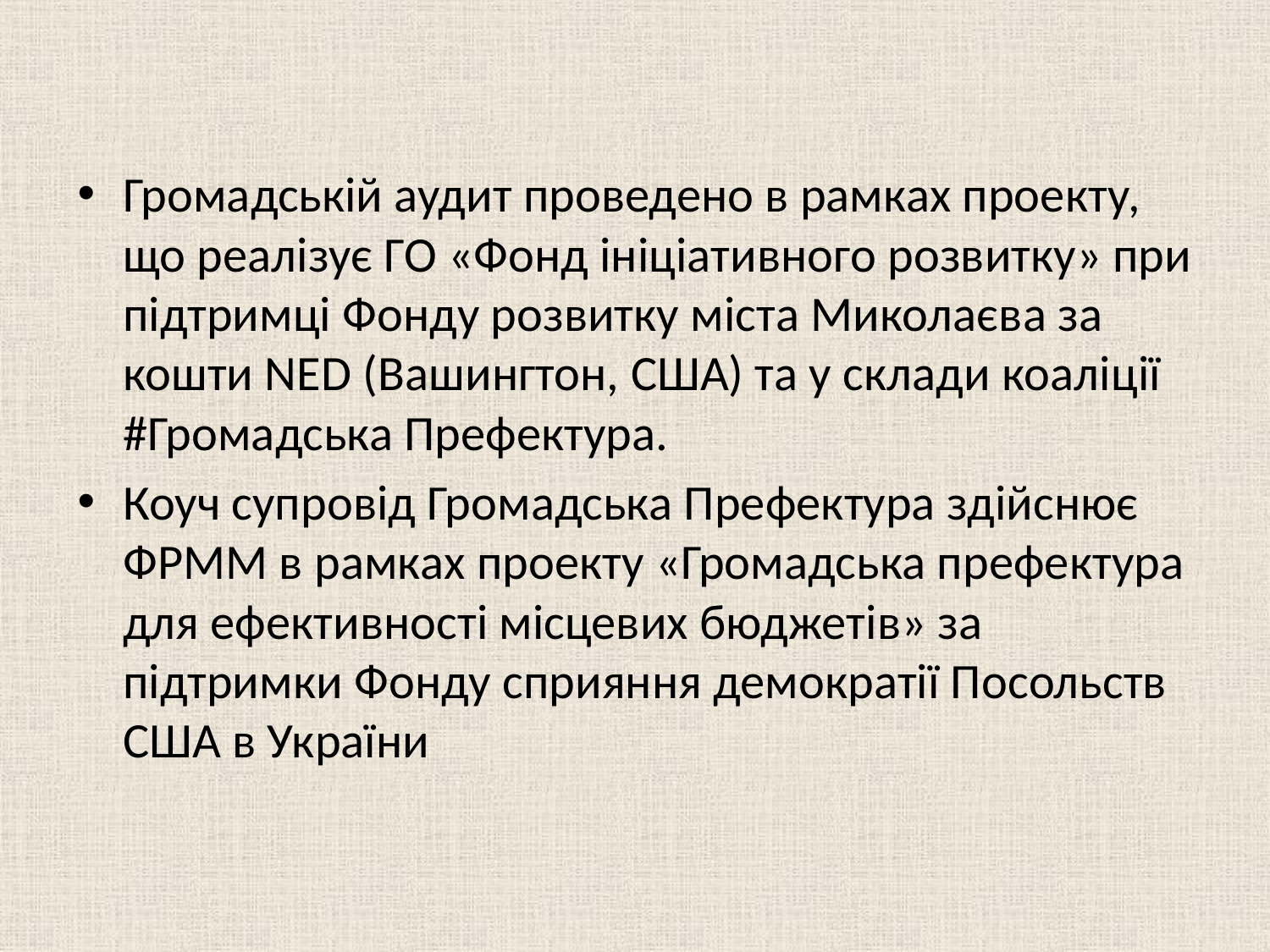

Громадській аудит проведено в рамках проекту, що реалізує ГО «Фонд ініціативного розвитку» при підтримці Фонду розвитку міста Миколаєва за кошти NED (Вашингтон, США) та у склади коаліції #Громадська Префектура.
Коуч супровід Громадська Префектура здійснює ФРММ в рамках проекту «Громадська префектура для ефективності місцевих бюджетів» за підтримки Фонду сприяння демократії Посольств США в України